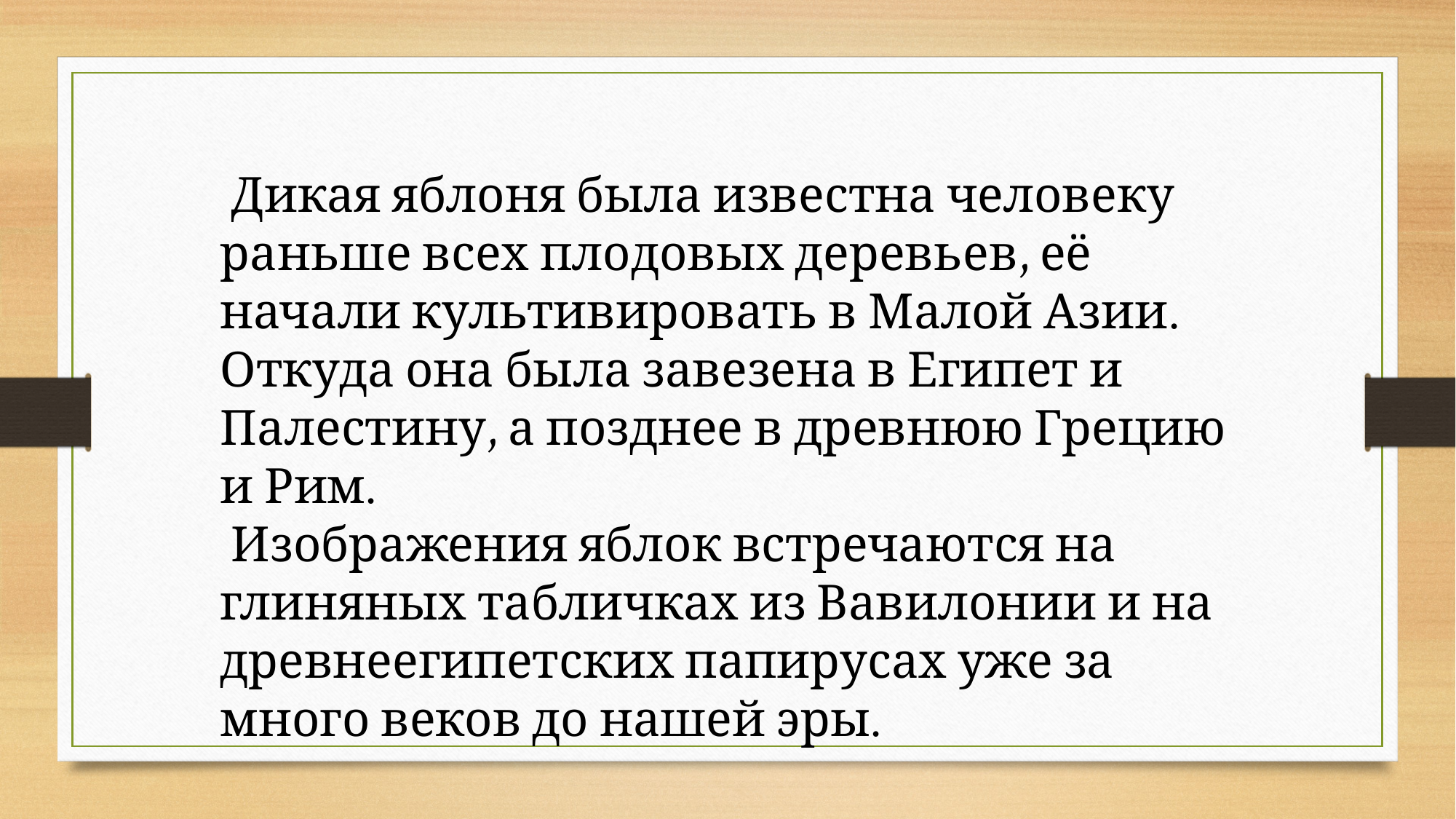

Дикая яблоня была известна человеку раньше всех плодовых деревьев, её начали культивировать в Малой Азии. Откуда она была завезена в Египет и Палестину, а позднее в древнюю Грецию и Рим.
 Изображения яблок встречаются на глиняных табличках из Вавилонии и на древнеегипетских папирусах уже за много веков до нашей эры.